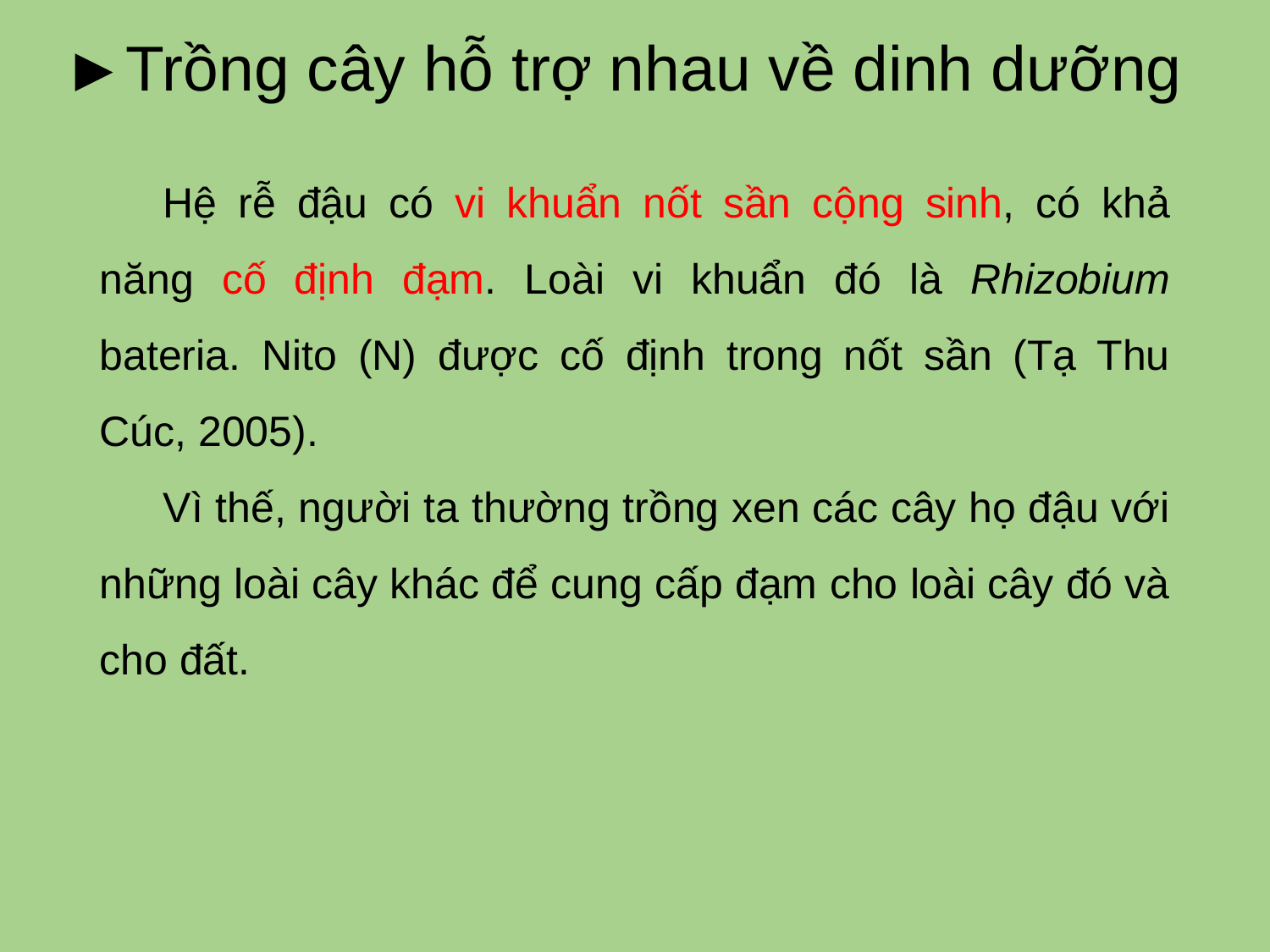

# ►Trồng cây hỗ trợ nhau về dinh dưỡng
Hệ rễ đậu có vi khuẩn nốt sần cộng sinh, có khả năng cố định đạm. Loài vi khuẩn đó là Rhizobium bateria. Nito (N) được cố định trong nốt sần (Tạ Thu Cúc, 2005).
Vì thế, người ta thường trồng xen các cây họ đậu với những loài cây khác để cung cấp đạm cho loài cây đó và cho đất.
18